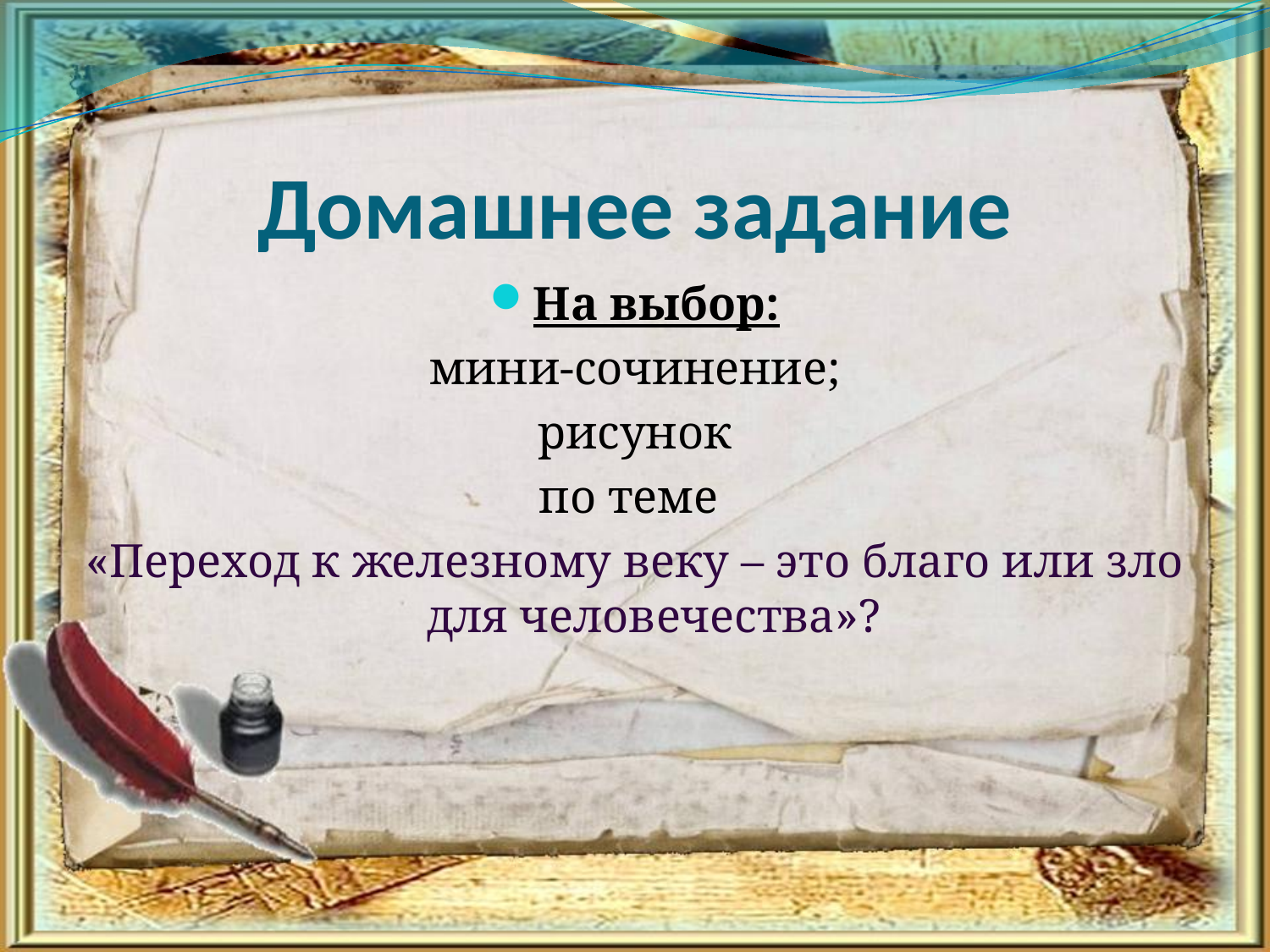

# Домашнее задание
На выбор:
мини-сочинение;
рисунок
по теме
«Переход к железному веку – это благо или зло для человечества»?